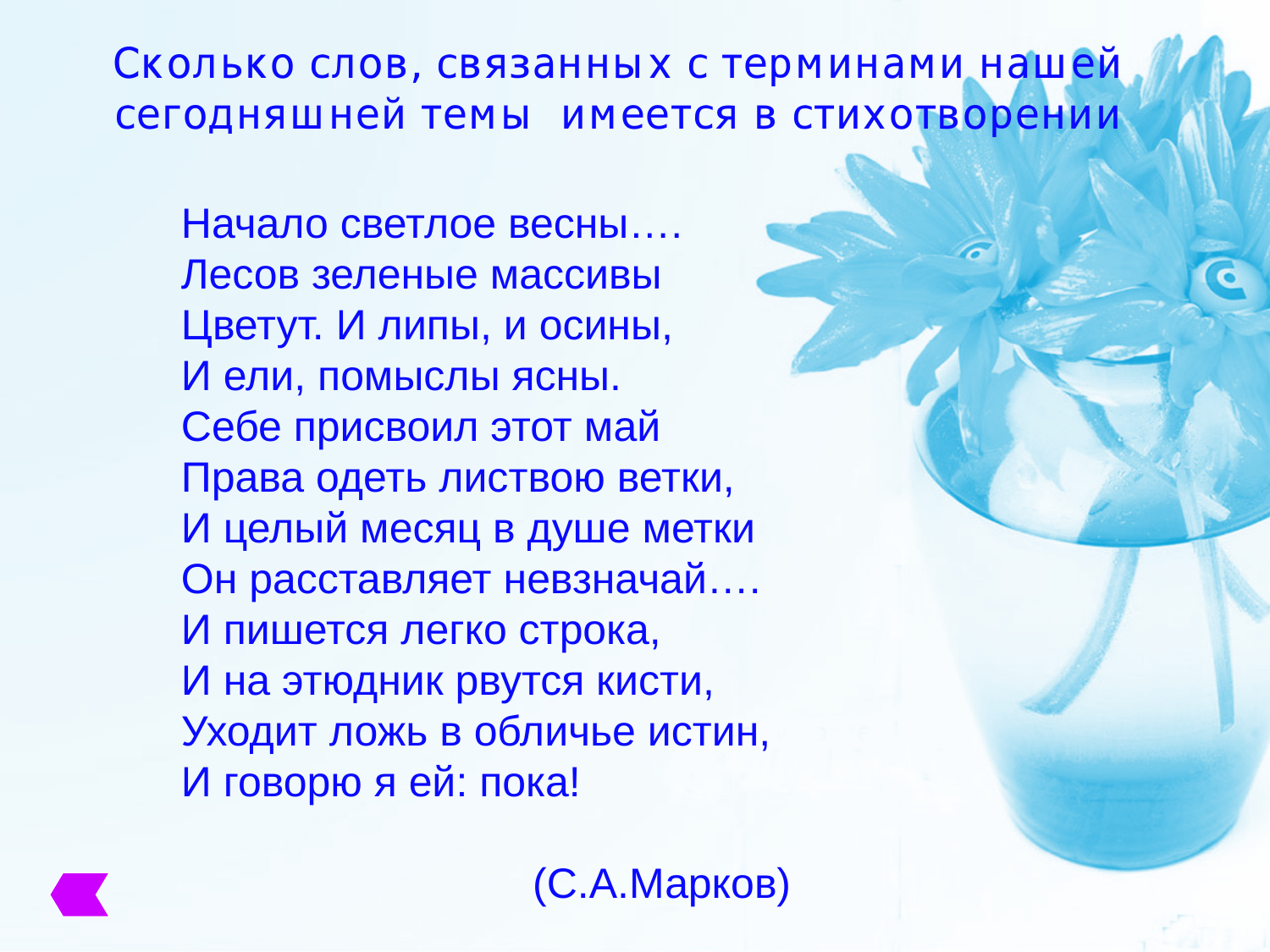

Сколько слов, связанных с терминами нашей сегодняшней темы  имеется в стихотворении

Начало светлое весны….
Лесов зеленые массивы
Цветут. И липы, и осины,
И ели, помыслы ясны.
Себе присвоил этот май
Права одеть листвою ветки,
И целый месяц в душе метки
Он расставляет невзначай….
И пишется легко строка,
И на этюдник рвутся кисти,
Уходит ложь в обличье истин,
И говорю я ей: пока!

(С.А.Марков)